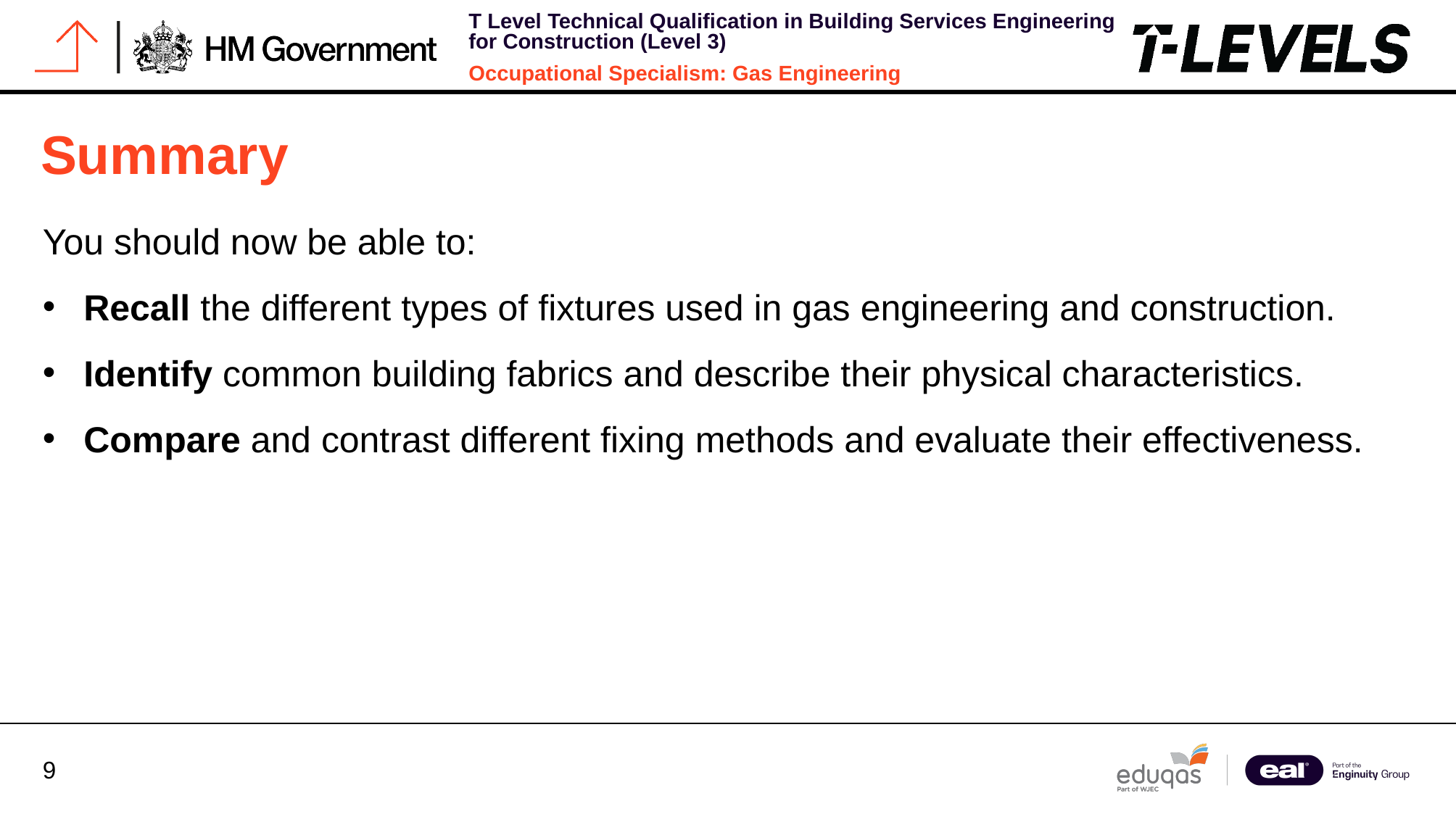

# Summary
You should now be able to:
Recall the different types of fixtures used in gas engineering and construction.
Identify common building fabrics and describe their physical characteristics.
Compare and contrast different fixing methods and evaluate their effectiveness.